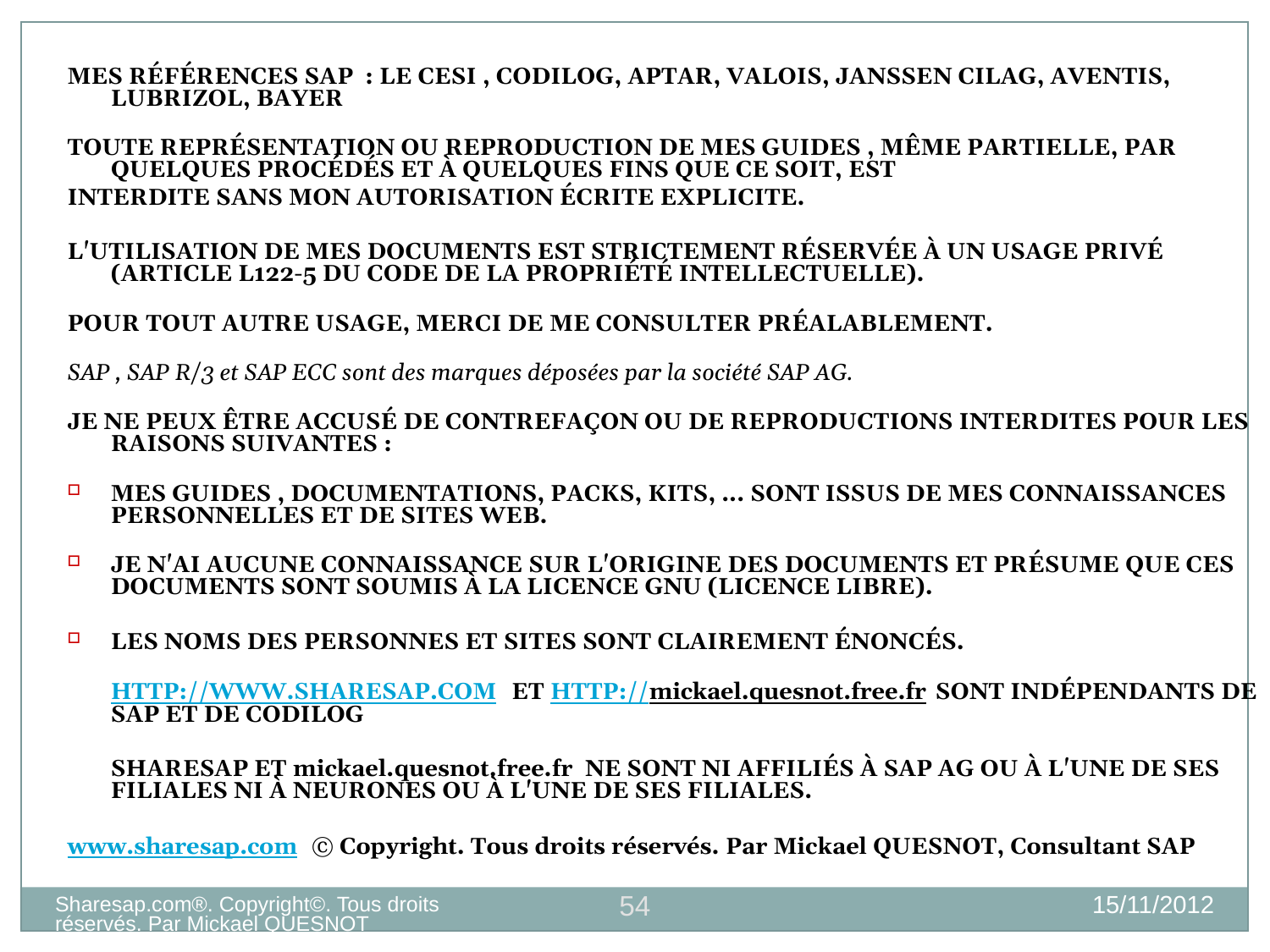

Mes références SAP  : Le CESI , CODILOG, APTAR, VALOIS, Janssen Cilag, Aventis, Lubrizol, Bayer
Toute représentation ou reproduction de mes guides , même partielle, par quelques procédés et à quelques fins que ce soit, est
interdite sans mon autorisation écrite explicite.

L'utilisation de mes documents est strictement réservée à un usage privé (article L122-5 du code de la Propriété intellectuelle).
Pour tout autre usage, merci de me consulter préalablement.
SAP , SAP R/3 et SAP ECC sont des marques déposées par la société SAP AG.
Je ne peux être accusé de contrefaçon ou de reproductions interdites pour les raisons suivantes :
Mes guides , documentations, PACKS, KITS, ... sont issus de mes connaissances personnelles et de sites web.
Je n'ai aucune connaissance sur l'origine des documents et présume que ces documents sont soumis à la licence GNU (Licence libre).

Les noms des personnes et sites sont clairement énoncés.
	http://www.sharesap.com  et http://mickael.quesnot.free.fr sont indépendants de SAP et de CODILOG

	Sharesap et mickael.quesnot.free.fr  ne sont ni affiliés à SAP AG ou à l'une de ses filiales Ni à NEURONES ou à l'une de ses filiales.

www.sharesap.com  © Copyright. Tous droits réservés. Par Mickael QUESNOT, Consultant SAP

54
15/11/2012
Sharesap.com®. Copyright©. Tous droits réservés. Par Mickael QUESNOT